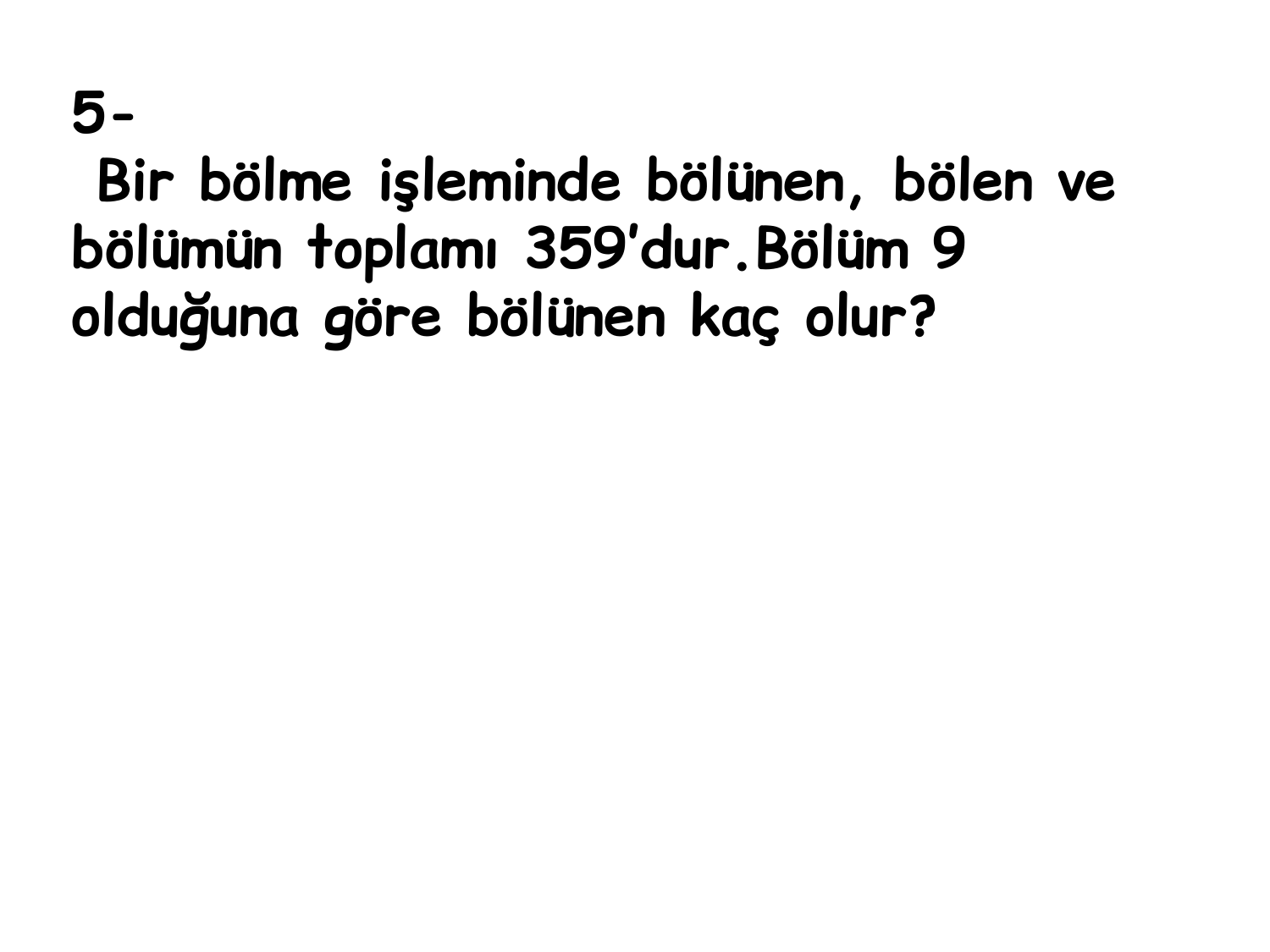

5-
 Bir bölme işleminde bölünen, bölen ve bölümün toplamı 359’dur.Bölüm 9 olduğuna göre bölünen kaç olur?